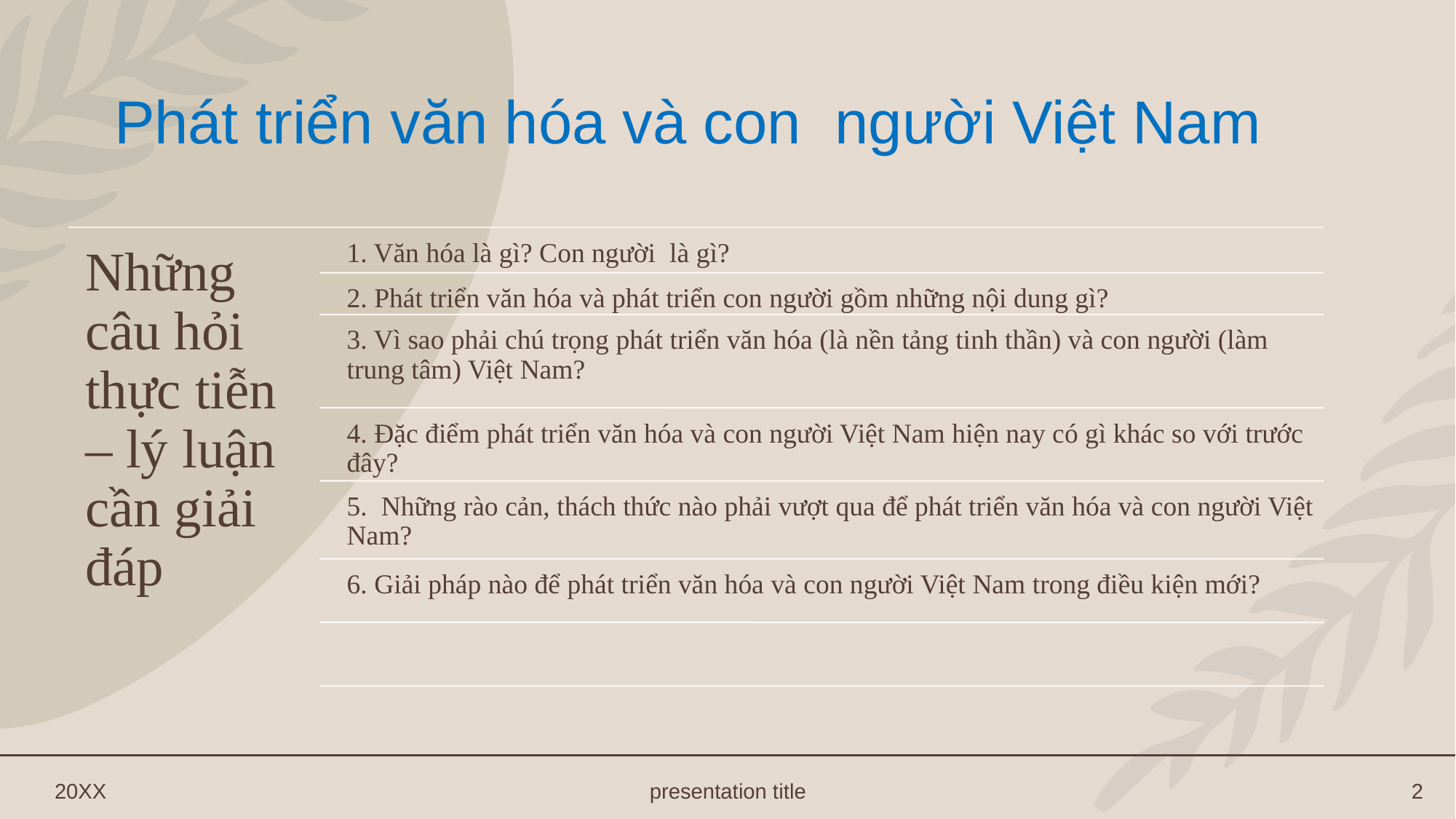

# Phát triển văn hóa và con  người Việt Nam
Những câu hỏi thực tiễn – lý luận cần giải đáp
1. Văn hóa là gì? Con người  là gì?
2. Phát triển văn hóa và phát triển con người gồm những nội dung gì?
3. Vì sao phải chú trọng phát triển văn hóa (là nền tảng tinh thần) và con người (làm trung tâm) Việt Nam?
4. Đặc điểm phát triển văn hóa và con người Việt Nam hiện nay có gì khác so với trước đây?
5.  Những rào cản, thách thức nào phải vượt qua để phát triển văn hóa và con người Việt Nam?
6. Giải pháp nào để phát triển văn hóa và con người Việt Nam trong điều kiện mới?

20XX
presentation title
2